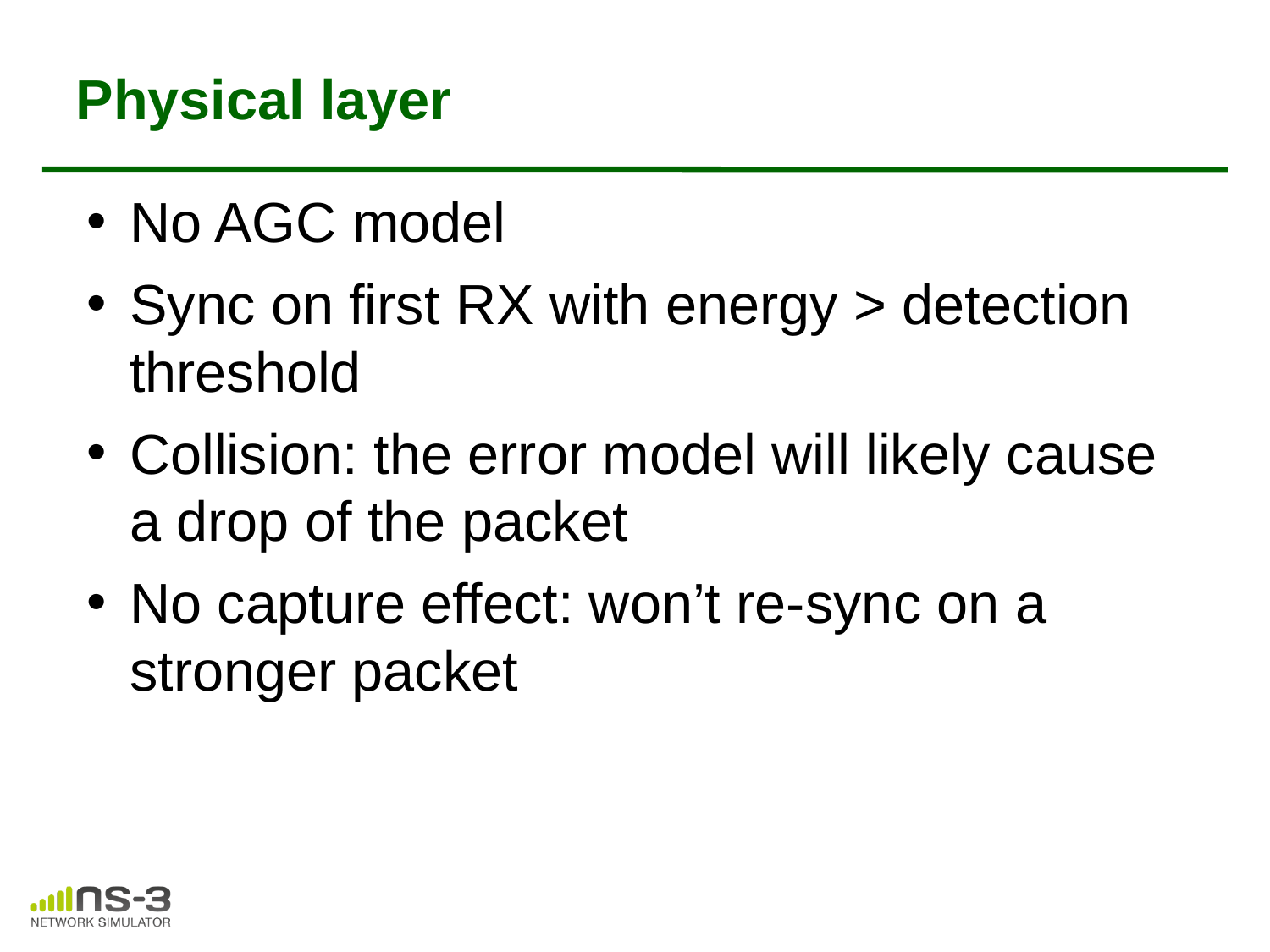

# Physical layer
No AGC model
Sync on first RX with energy > detection threshold
Collision: the error model will likely cause a drop of the packet
No capture effect: won’t re-sync on a stronger packet